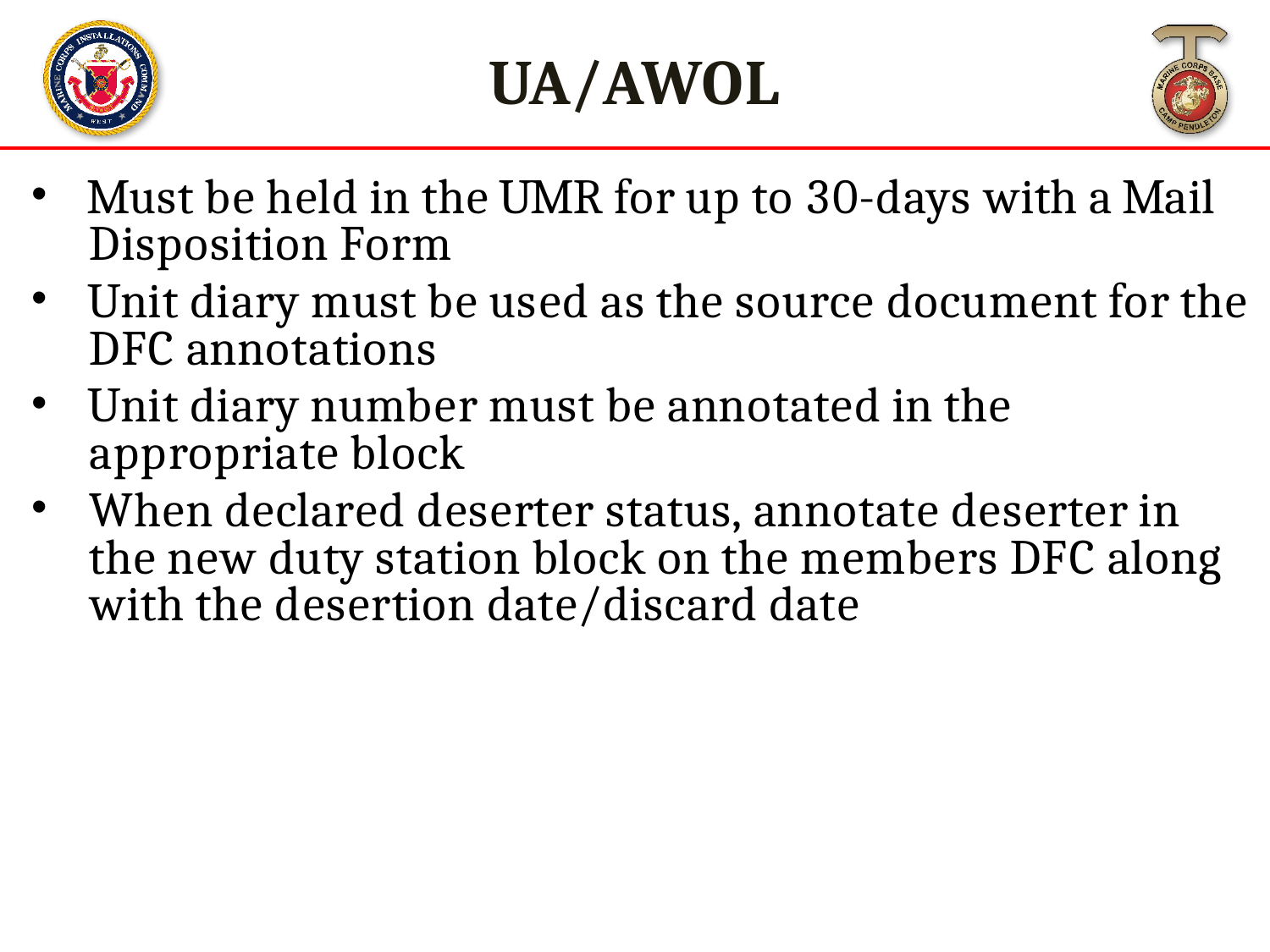

UA/AWOL
Must be held in the UMR for up to 30-days with a Mail Disposition Form
Unit diary must be used as the source document for the DFC annotations
Unit diary number must be annotated in the appropriate block
When declared deserter status, annotate deserter in the new duty station block on the members DFC along with the desertion date/discard date